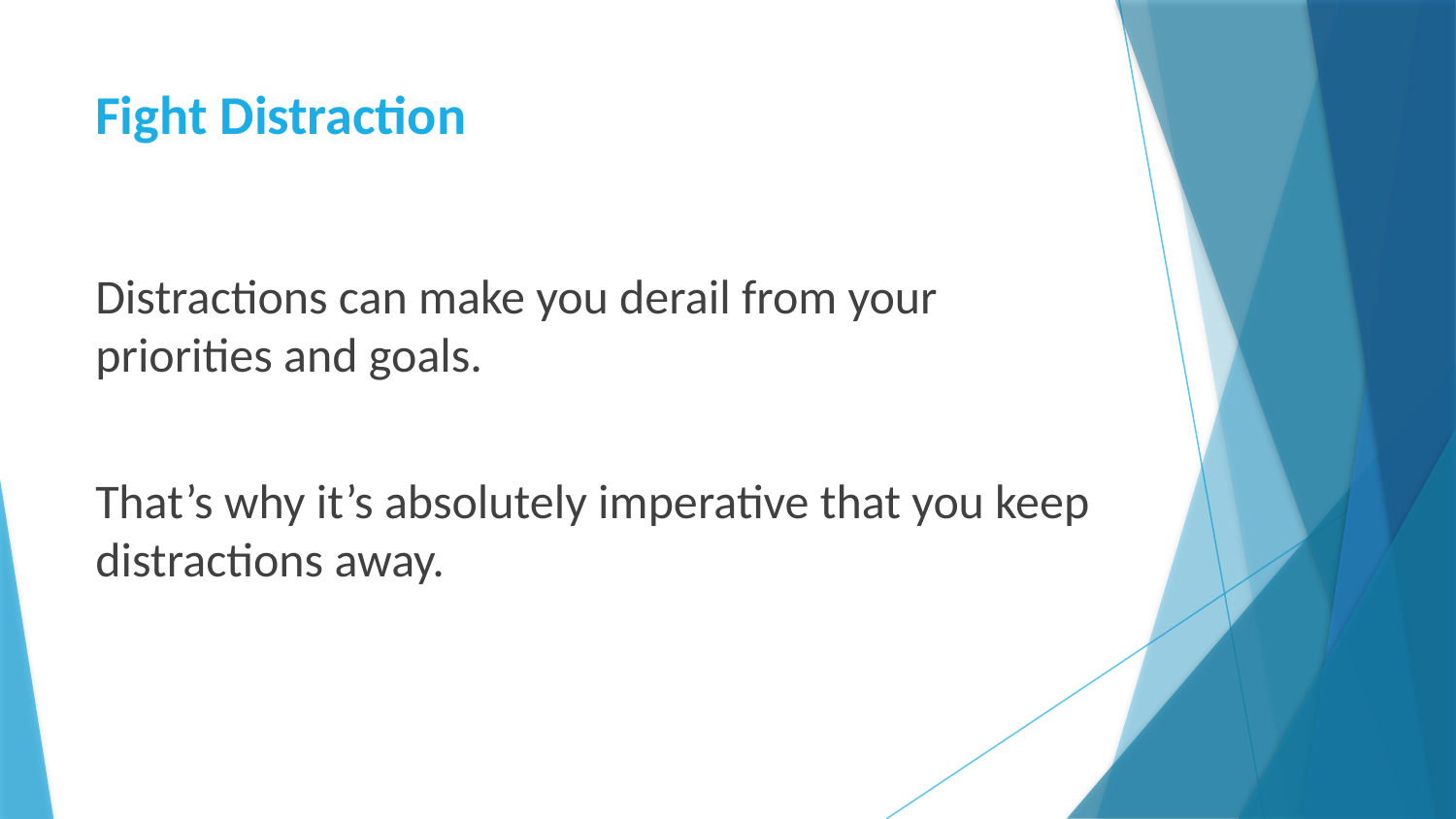

# Fight Distraction
Distractions can make you derail from your priorities and goals.

That’s why it’s absolutely imperative that you keep distractions away.